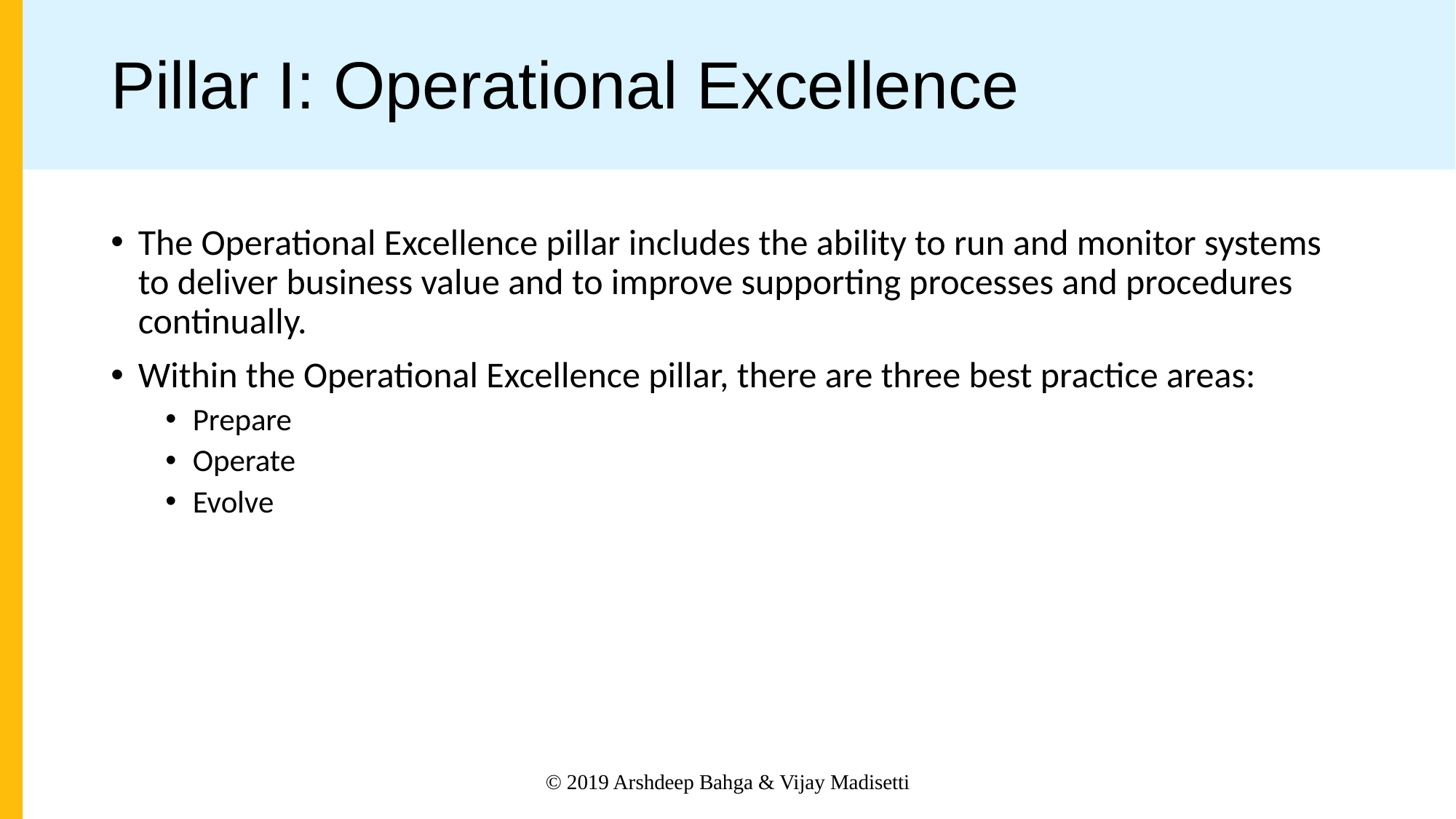

# Pillar I: Operational Excellence
The Operational Excellence pillar includes the ability to run and monitor systems to deliver business value and to improve supporting processes and procedures continually.
Within the Operational Excellence pillar, there are three best practice areas:
Prepare
Operate
Evolve
© 2019 Arshdeep Bahga & Vijay Madisetti